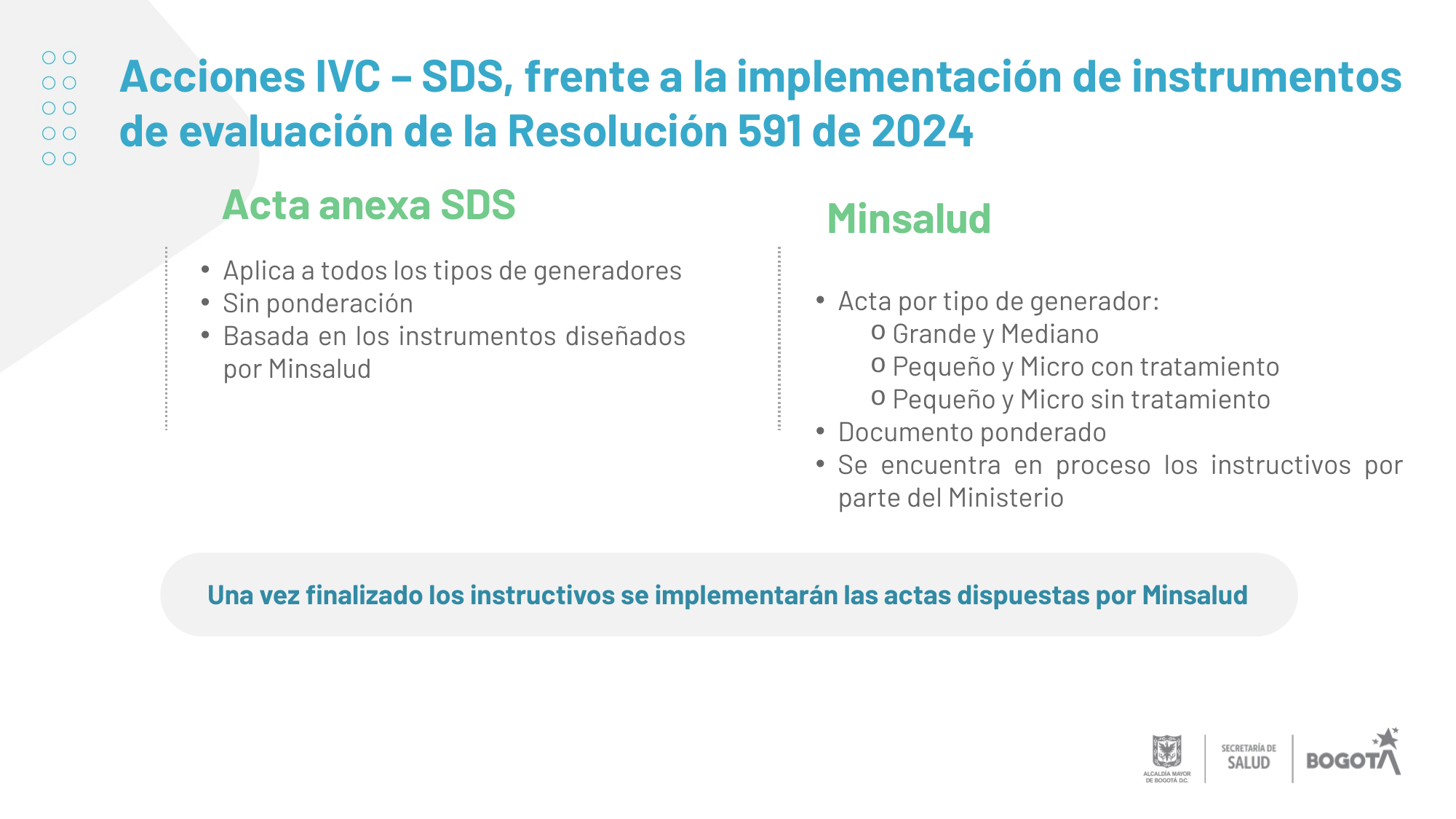

Acciones IVC – SDS, frente a la implementación de instrumentos de evaluación de la Resolución 591 de 2024
Acta anexa SDS
Minsalud
Aplica a todos los tipos de generadores
Sin ponderación
Basada en los instrumentos diseñados por Minsalud

Acta por tipo de generador:
Grande y Mediano
Pequeño y Micro con tratamiento
Pequeño y Micro sin tratamiento
Documento ponderado
Se encuentra en proceso los instructivos por parte del Ministerio

Una vez finalizado los instructivos se implementarán las actas dispuestas por Minsalud